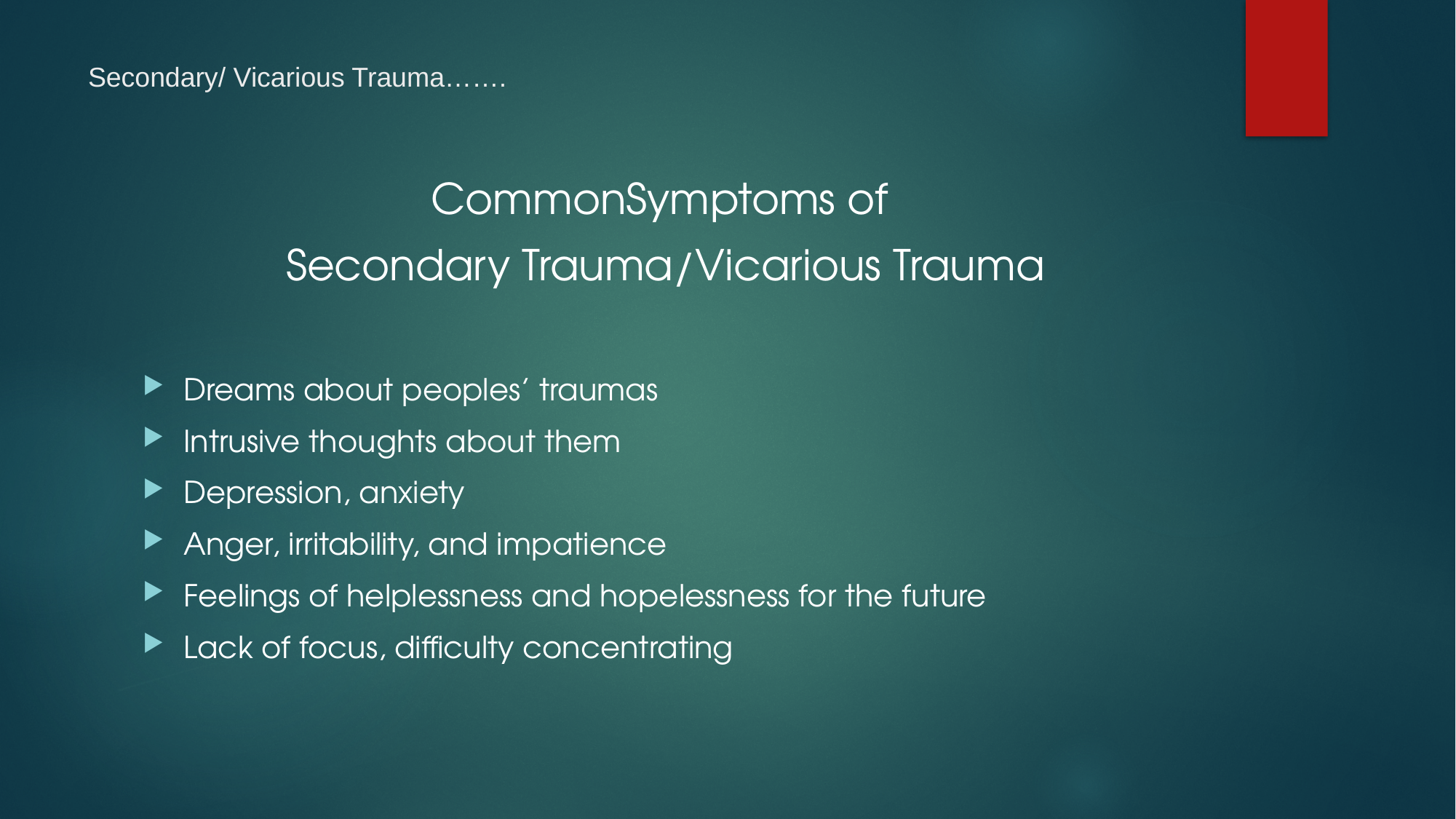

# Secondary/ Vicarious Trauma…….
CommonSymptoms of
Secondary Trauma/Vicarious Trauma

Dreams about peoples’ traumas
Intrusive thoughts about them
Depression, anxiety
Anger, irritability, and impatience
Feelings of helplessness and hopelessness for the future
Lack of focus, difficulty concentrating